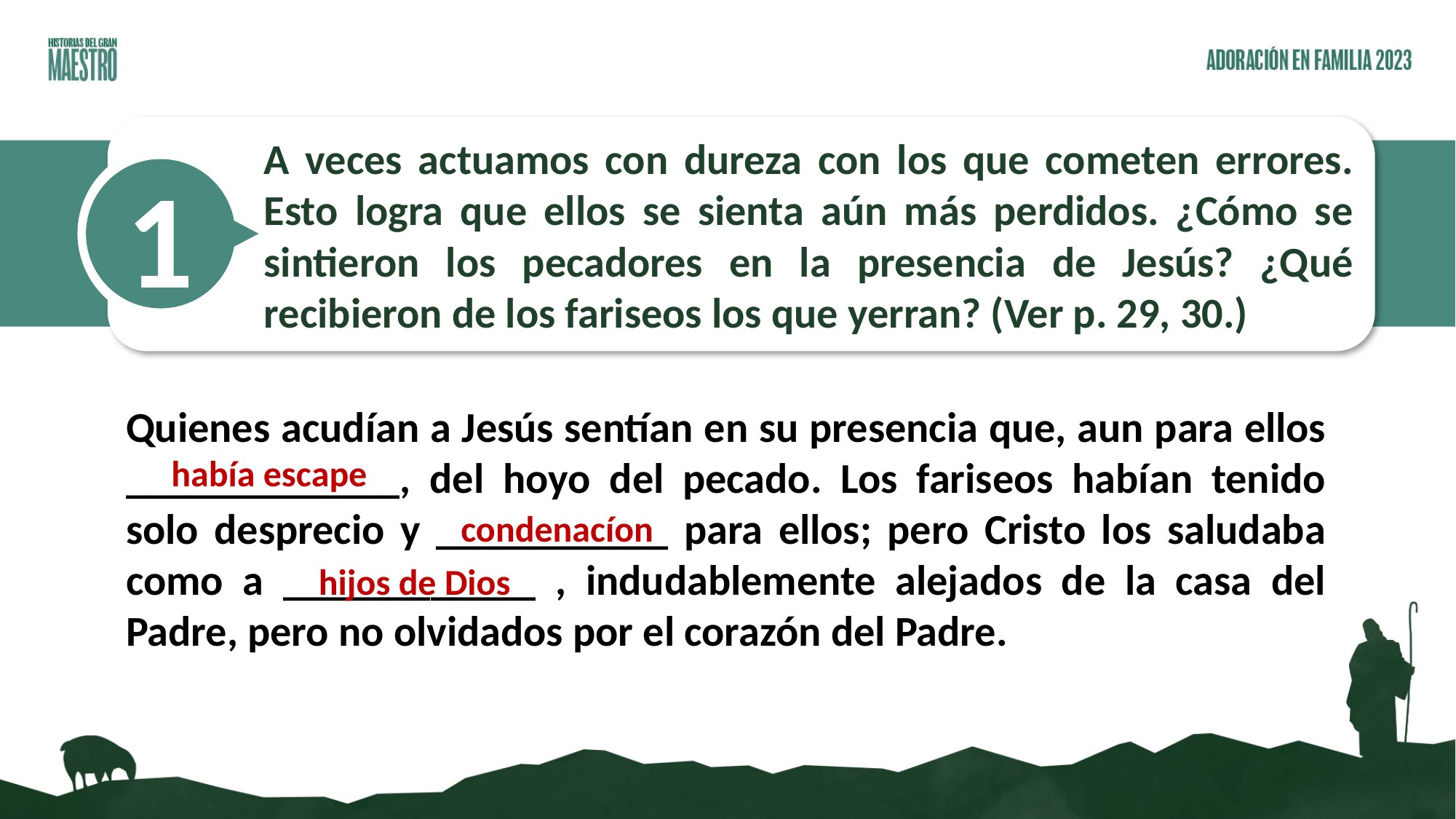

A veces actuamos con dureza con los que cometen errores. Esto logra que ellos se sienta aún más perdidos. ¿Cómo se sintieron los pecadores en la presencia de Jesús? ¿Qué recibieron de los fariseos los que yerran? (Ver p. 29, 30.)

1

Quienes acudían a Jesús sentían en su presencia que, aun para ellos _____________, del hoyo del pecado. Los fariseos habían tenido solo desprecio y ___________ para ellos; pero Cristo los saludaba como a ____________ , indudablemente alejados de la casa del Padre, pero no olvidados por el corazón del Padre.
había escape
condenacíon
hijos de Dios